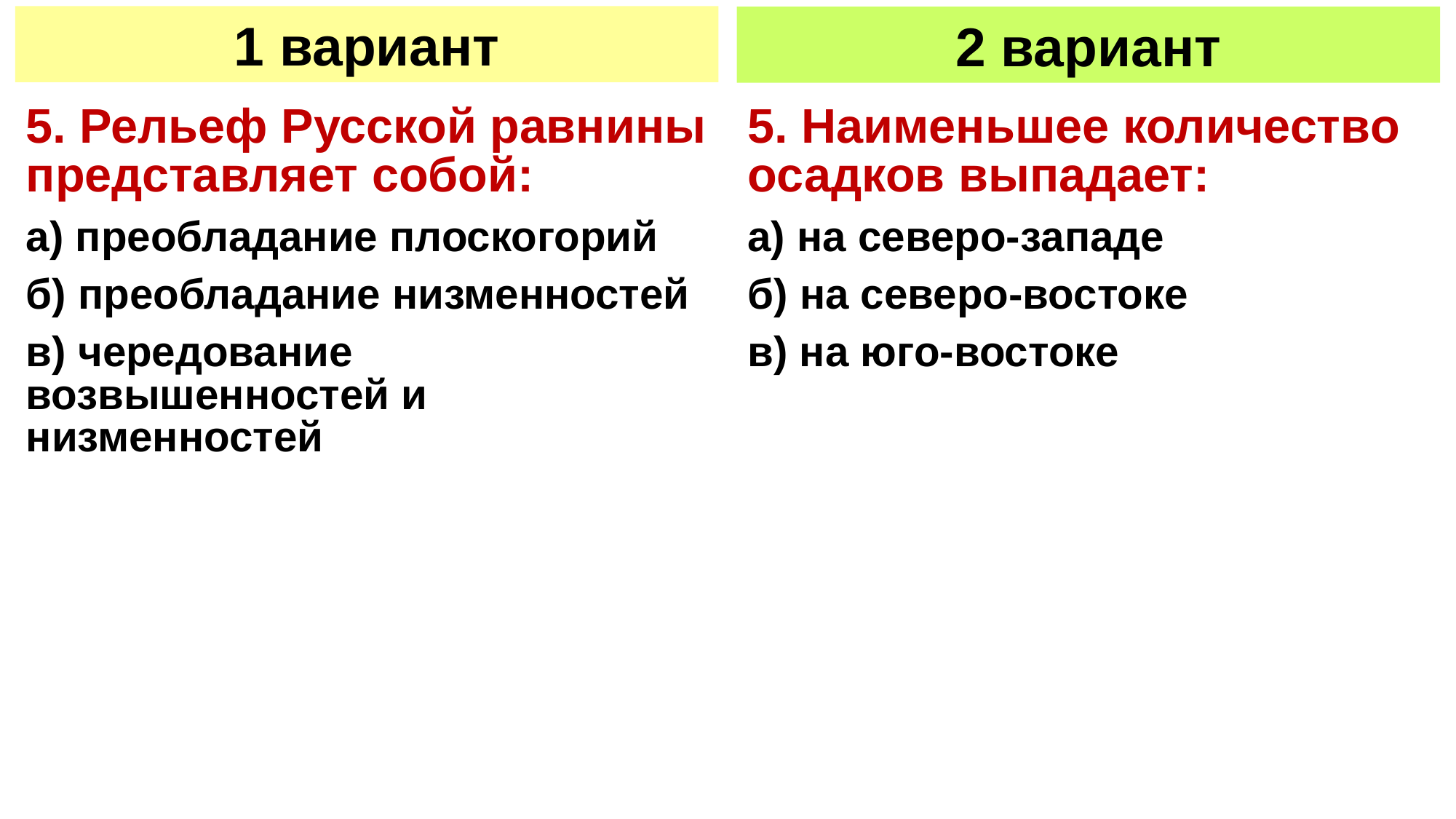

5. Рельеф Русской равнины представляет собой:
а) преобладание плоскогорий
б) преобладание низменностей
в) чередование возвышенностей и низменностей
5. Наименьшее количество осадков выпадает:
а) на северо-западе
б) на северо-востоке
в) на юго-востоке